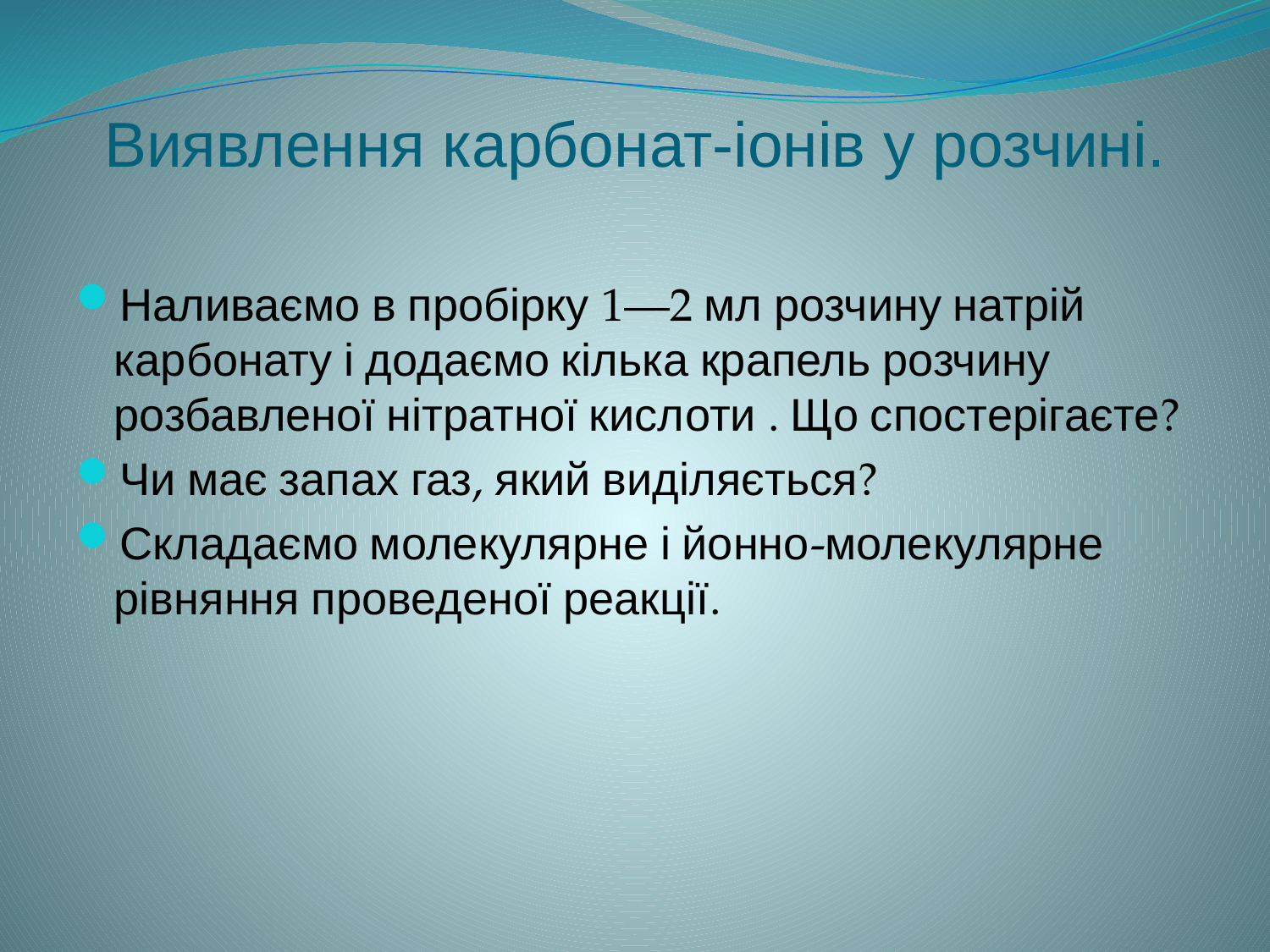

# Виявлення карбонат-іонів у розчині.
Наливаємо в пробірку 1—2 мл розчину натрій карбонату і додаємо кілька крапель розчину розбавленої нітратної кислоти . Що спостерігаєте?
Чи має запах газ, який виділяється?
Складаємо молекулярне і йонно-молекулярне рівняння проведеної реакції.